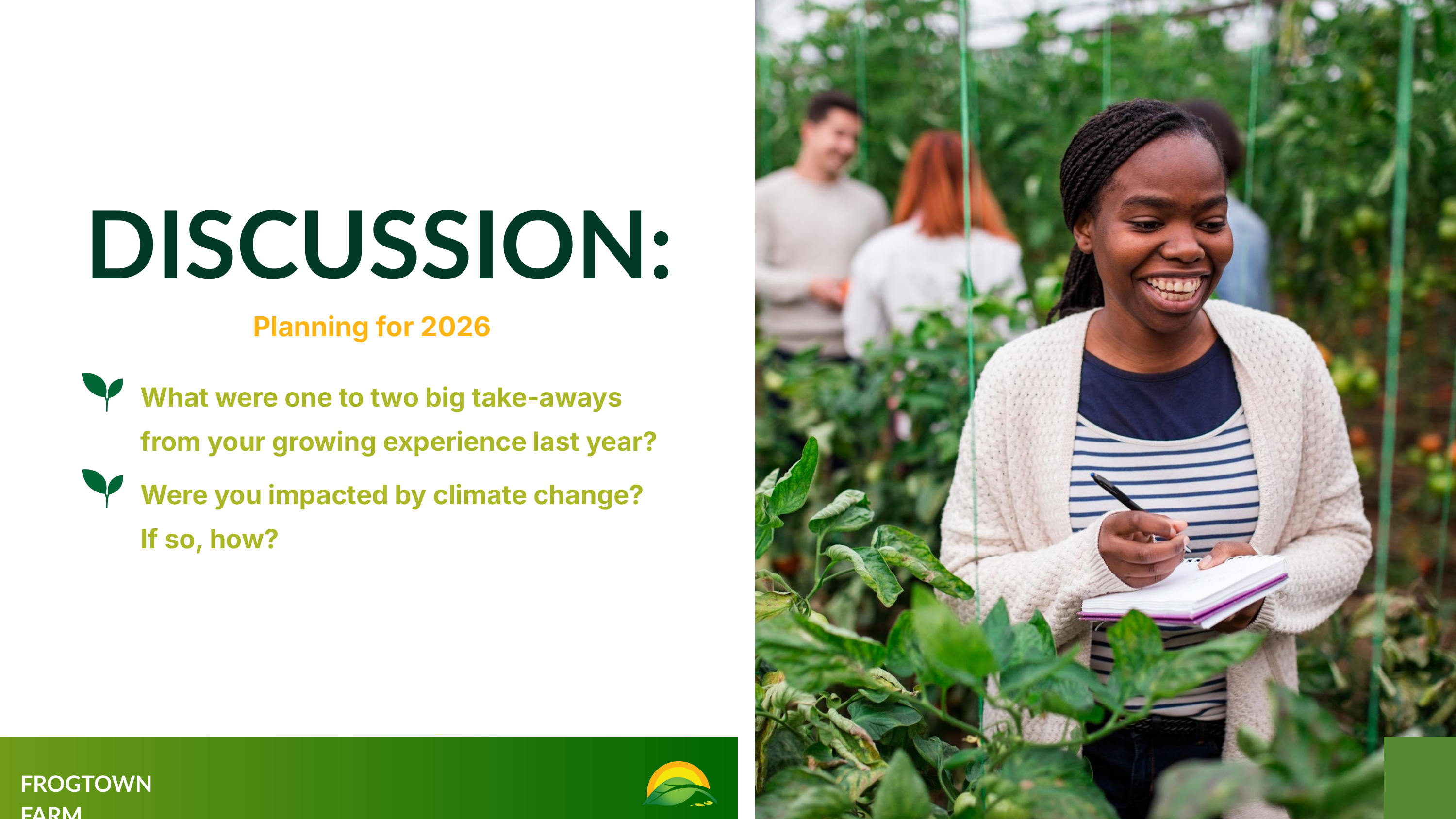

DISCUSSION:
Planning for 2026
What were one to two big take-aways from your growing experience last year?

Were you impacted by climate change? If so, how?

FROGTOWN FARM